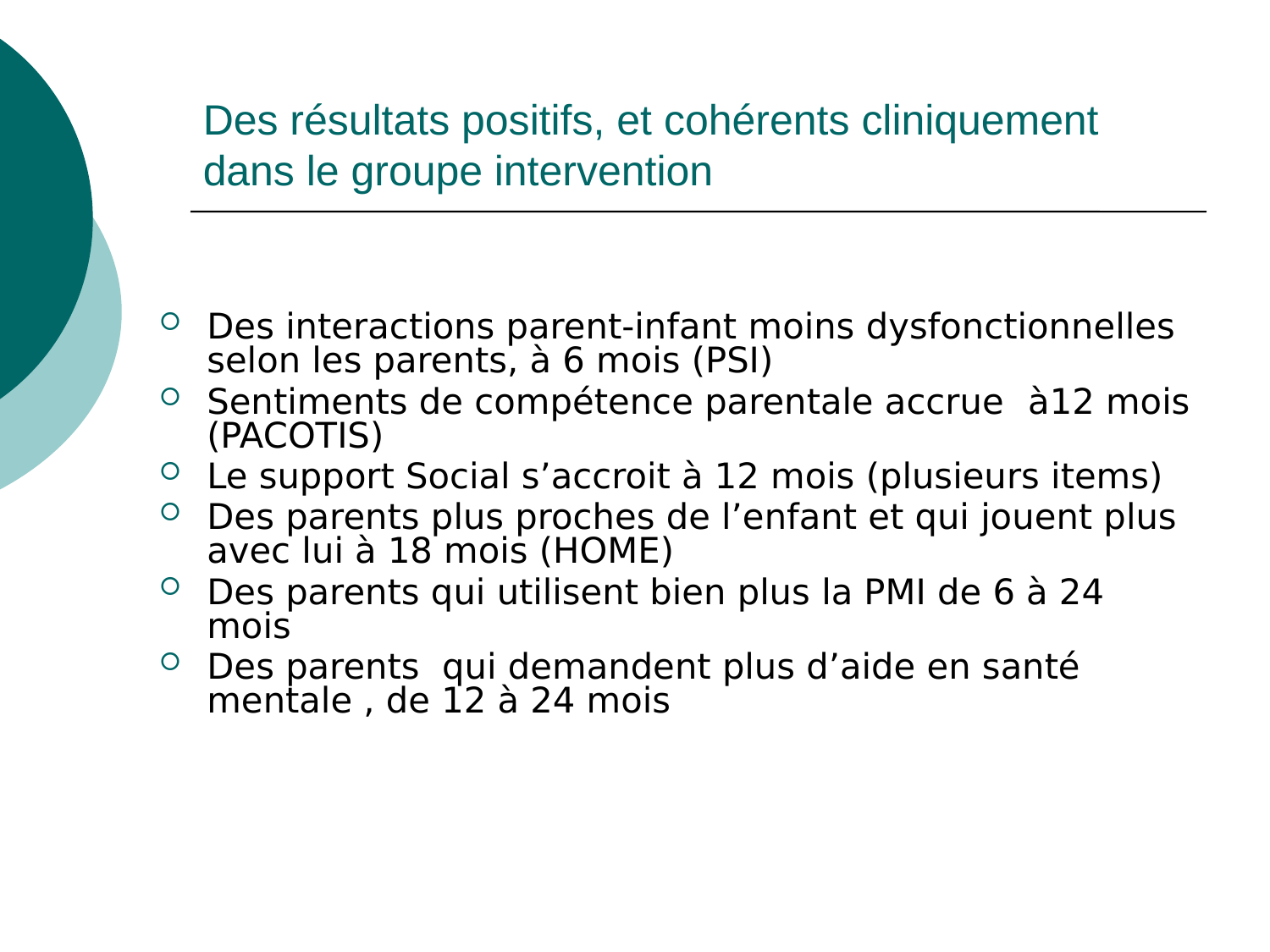

Des résultats positifs, et cohérents cliniquement dans le groupe intervention
Des interactions parent-infant moins dysfonctionnelles selon les parents, à 6 mois (PSI)
Sentiments de compétence parentale accrue  à12 mois (PACOTIS)
Le support Social s’accroit à 12 mois (plusieurs items)
Des parents plus proches de l’enfant et qui jouent plus avec lui à 18 mois (HOME)
Des parents qui utilisent bien plus la PMI de 6 à 24 mois
Des parents  qui demandent plus d’aide en santé mentale , de 12 à 24 mois